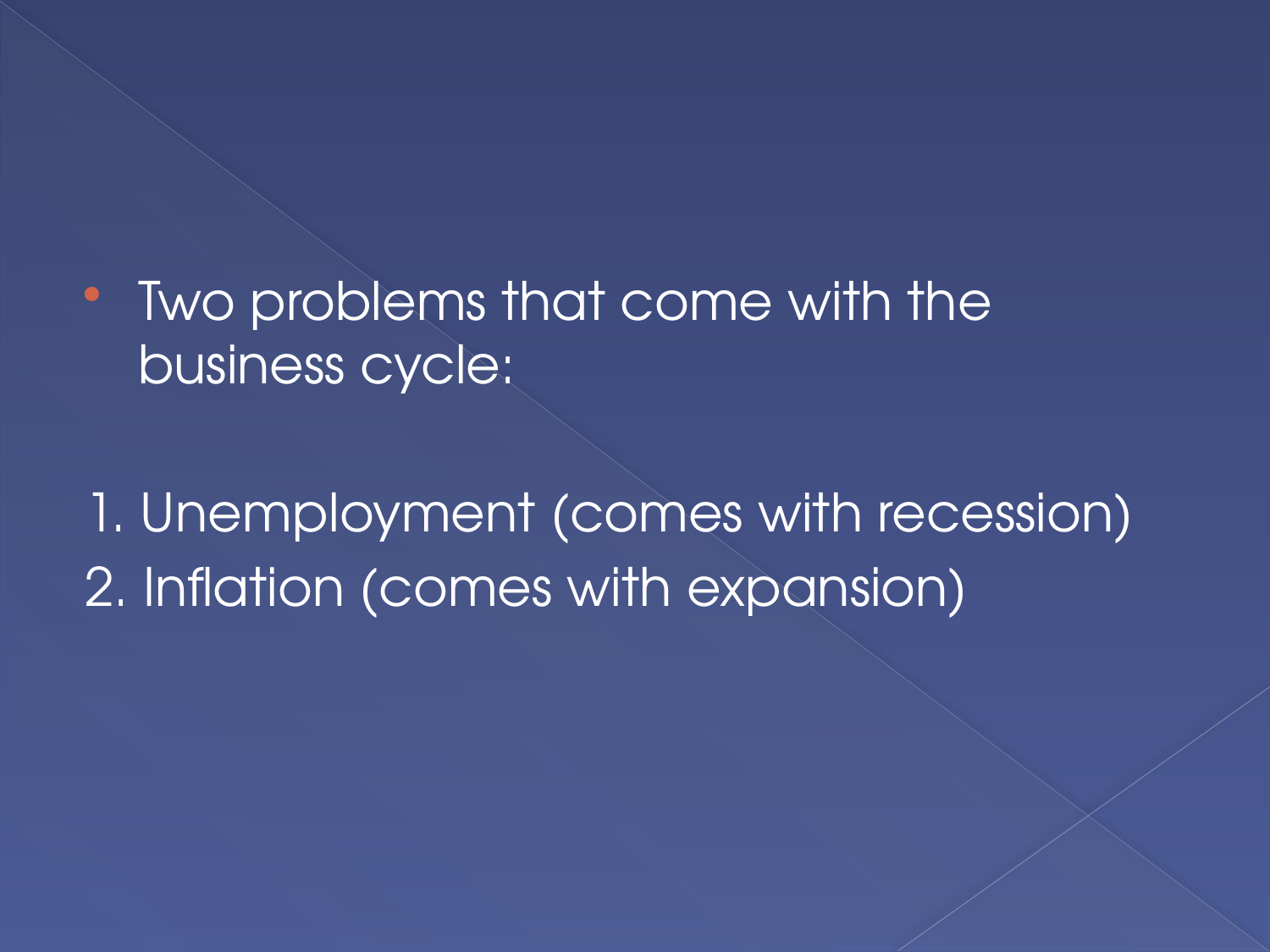

#
Two problems that come with the business cycle:

1. Unemployment (comes with recession)
2. Inflation (comes with expansion)